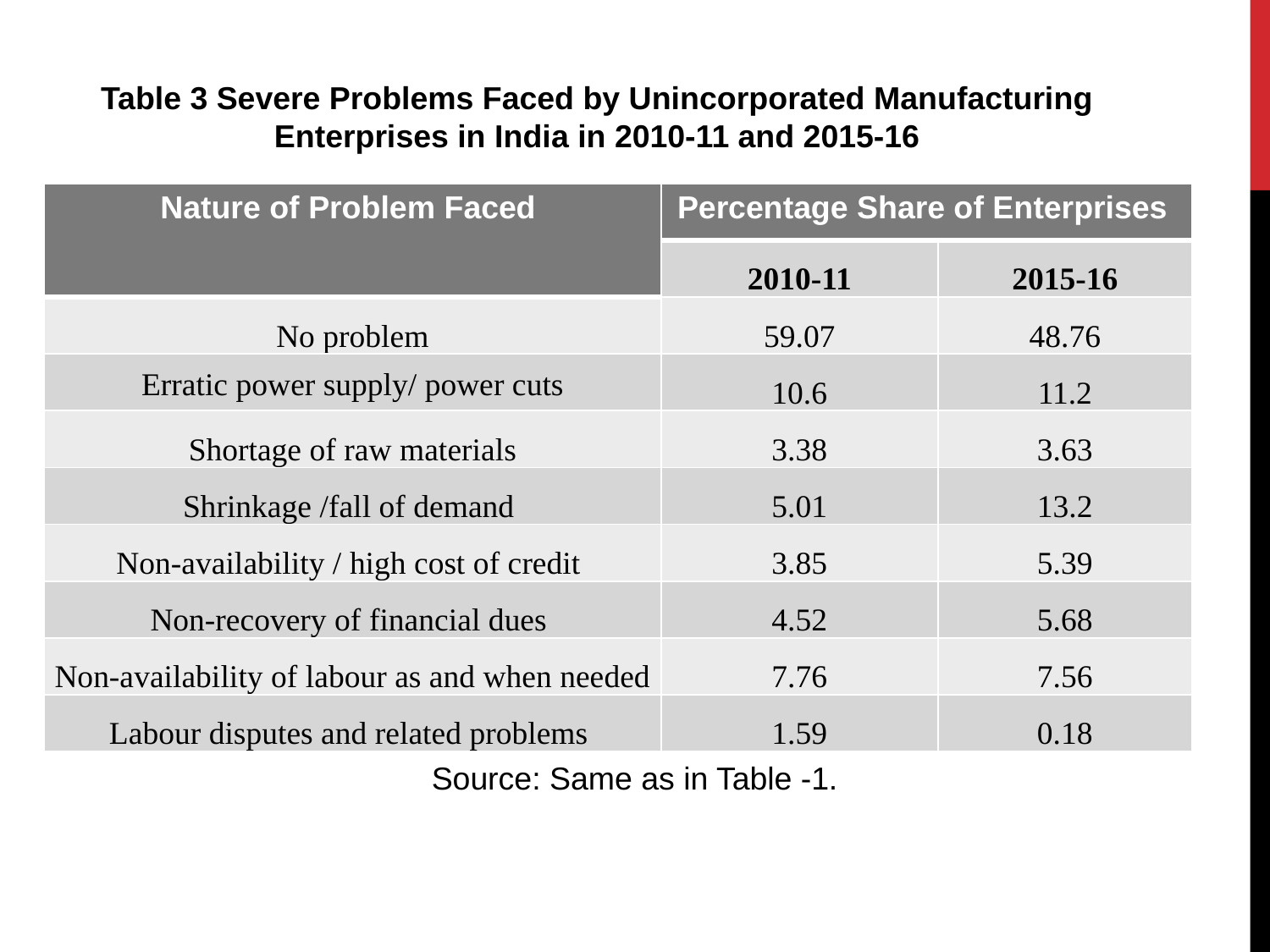

Table 3 Severe Problems Faced by Unincorporated Manufacturing Enterprises in India in 2010-11 and 2015-16
| Nature of Problem Faced | Percentage Share of Enterprises |  |
| --- | --- | --- |
|  | 2010-11 | 2015-16 |
| No problem | 59.07 | 48.76 |
| Erratic power supply/ power cuts | 10.6 | 11.2 |
| Shortage of raw materials | 3.38 | 3.63 |
| Shrinkage /fall of demand | 5.01 | 13.2 |
| Non-availability / high cost of credit | 3.85 | 5.39 |
| Non-recovery of financial dues | 4.52 | 5.68 |
| Non-availability of labour as and when needed | 7.76 | 7.56 |
| Labour disputes and related problems | 1.59 | 0.18 |
Source: Same as in Table -1.